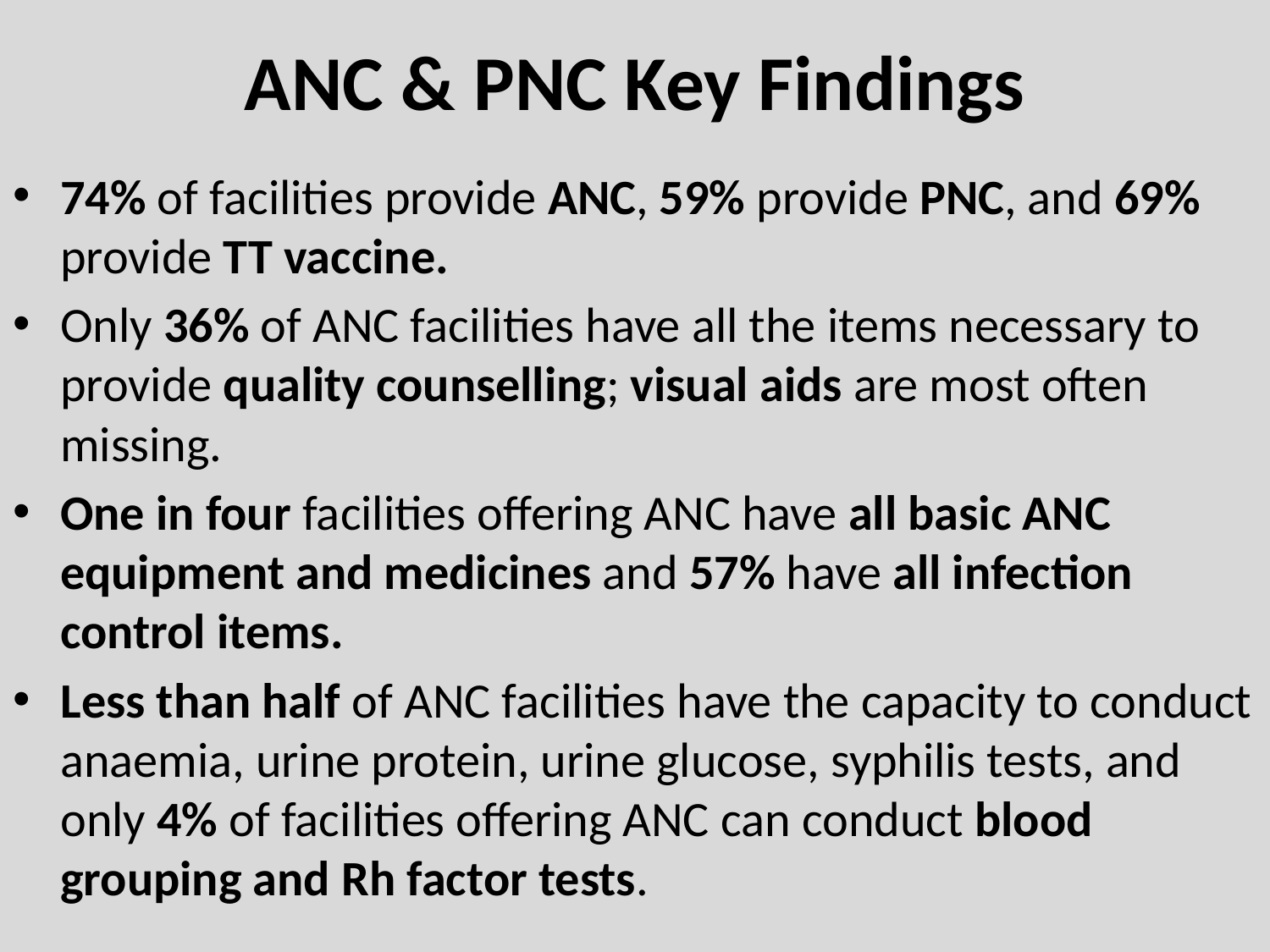

# ANC & PNC Key Findings
74% of facilities provide ANC, 59% provide PNC, and 69% provide TT vaccine.
Only 36% of ANC facilities have all the items necessary to provide quality counselling; visual aids are most often missing.
One in four facilities offering ANC have all basic ANC equipment and medicines and 57% have all infection control items.
Less than half of ANC facilities have the capacity to conduct anaemia, urine protein, urine glucose, syphilis tests, and only 4% of facilities offering ANC can conduct blood grouping and Rh factor tests.